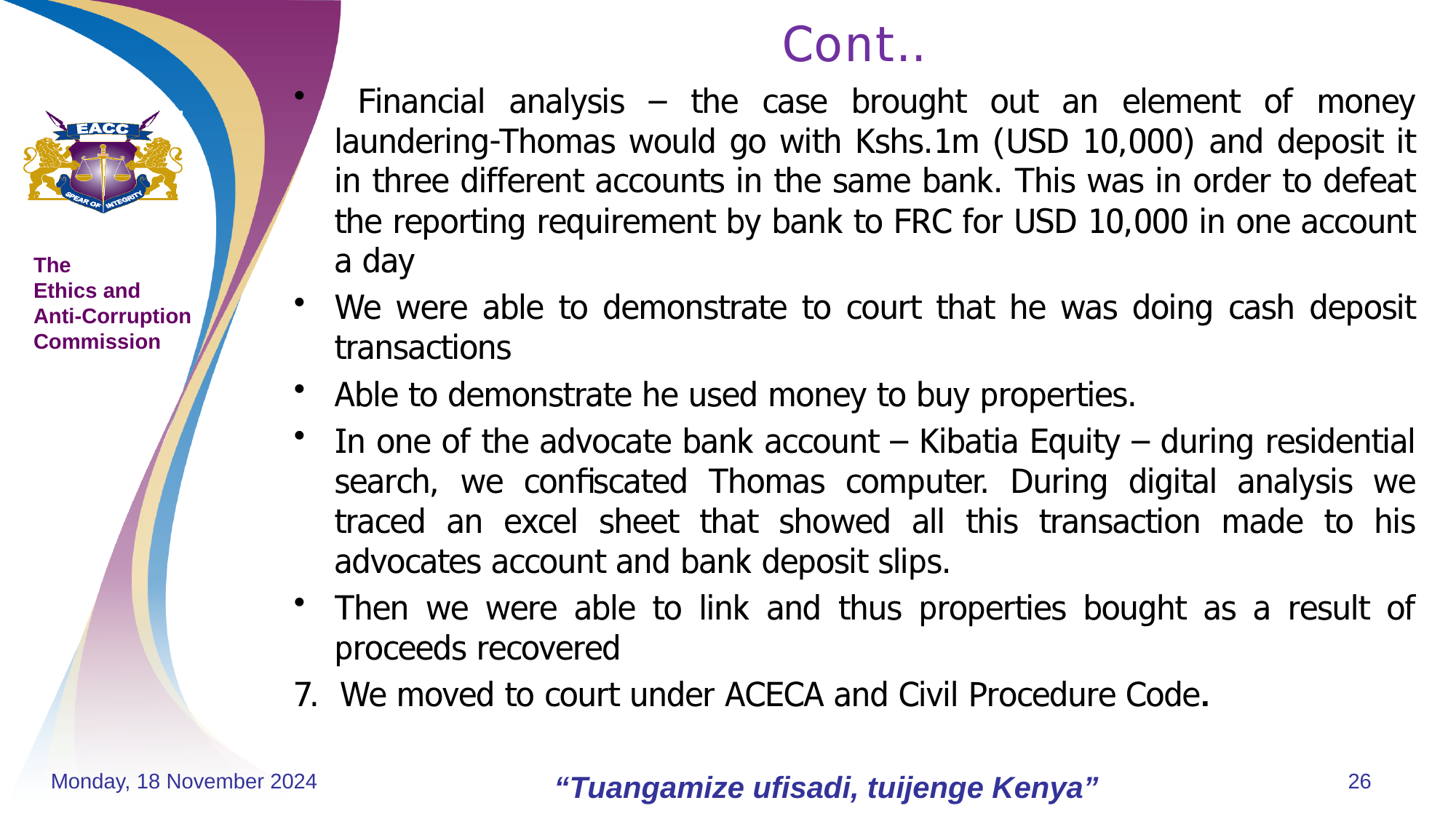

# Cont..
 Financial analysis – the case brought out an element of money laundering-Thomas would go with Kshs.1m (USD 10,000) and deposit it in three different accounts in the same bank. This was in order to defeat the reporting requirement by bank to FRC for USD 10,000 in one account a day
We were able to demonstrate to court that he was doing cash deposit transactions
Able to demonstrate he used money to buy properties.
In one of the advocate bank account – Kibatia Equity – during residential search, we confiscated Thomas computer. During digital analysis we traced an excel sheet that showed all this transaction made to his advocates account and bank deposit slips.
Then we were able to link and thus properties bought as a result of proceeds recovered
7.  We moved to court under ACECA and Civil Procedure Code.

Monday, 18 November 2024
“Tuangamize ufisadi, tuijenge Kenya”
26